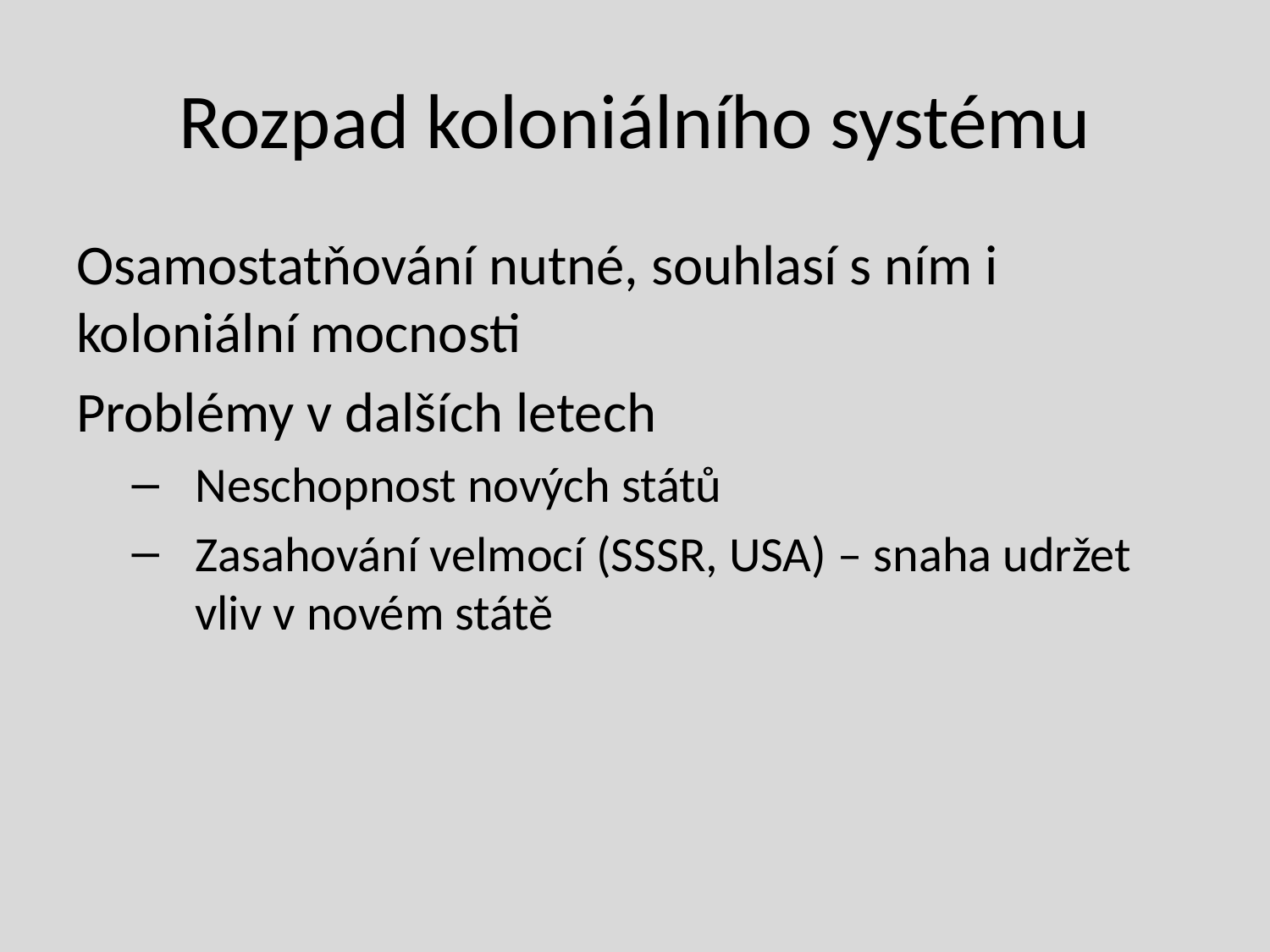

# Rozpad koloniálního systému
Osamostatňování nutné, souhlasí s ním i koloniální mocnosti
Problémy v dalších letech
Neschopnost nových států
Zasahování velmocí (SSSR, USA) – snaha udržet vliv v novém státě